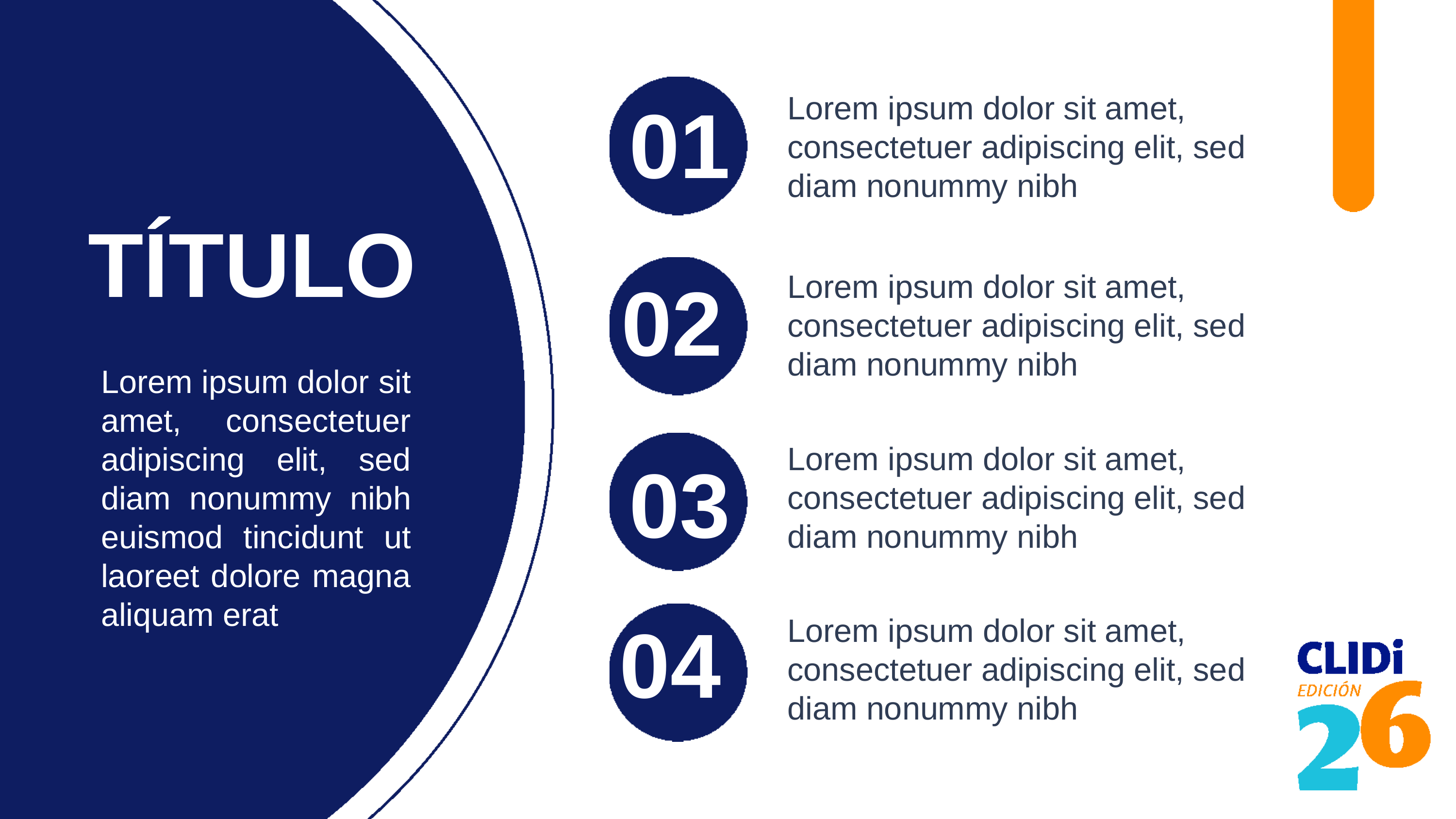

01
Lorem ipsum dolor sit amet, consectetuer adipiscing elit, sed diam nonummy nibh
TÍTULO

02
Lorem ipsum dolor sit amet, consectetuer adipiscing elit, sed diam nonummy nibh
Lorem ipsum dolor sit amet, consectetuer adipiscing elit, sed diam nonummy nibh euismod tincidunt ut laoreet dolore magna aliquam erat

Lorem ipsum dolor sit amet, consectetuer adipiscing elit, sed diam nonummy nibh
03
04

Lorem ipsum dolor sit amet, consectetuer adipiscing elit, sed diam nonummy nibh